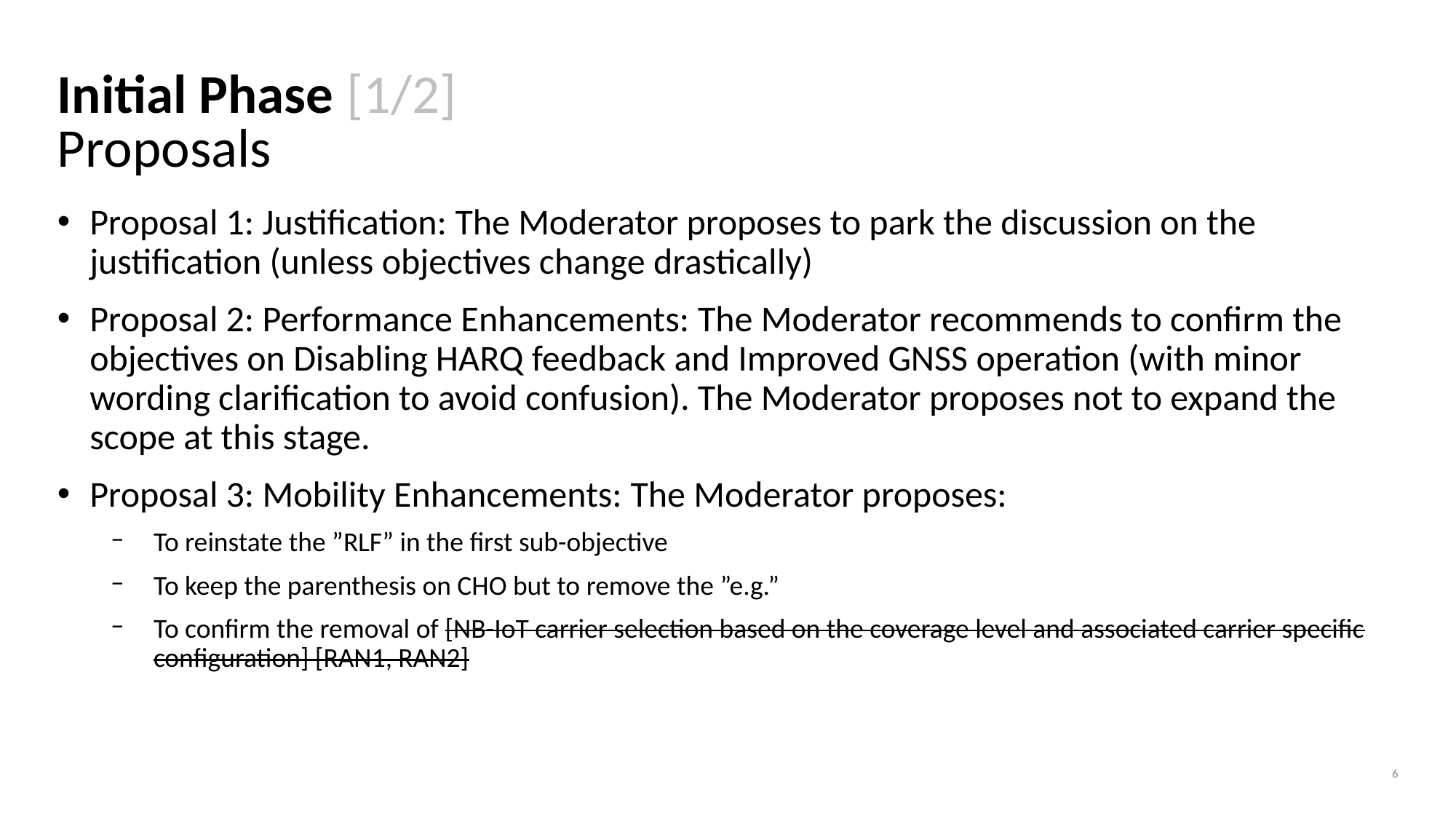

# Initial Phase [1/2] Proposals
Proposal 1: Justification: The Moderator proposes to park the discussion on the justification (unless objectives change drastically)
Proposal 2: Performance Enhancements: The Moderator recommends to confirm the objectives on Disabling HARQ feedback and Improved GNSS operation (with minor wording clarification to avoid confusion). The Moderator proposes not to expand the scope at this stage.
Proposal 3: Mobility Enhancements: The Moderator proposes:
To reinstate the ”RLF” in the first sub-objective
To keep the parenthesis on CHO but to remove the ”e.g.”
To confirm the removal of [NB-IoT carrier selection based on the coverage level and associated carrier specific configuration] [RAN1, RAN2]

6